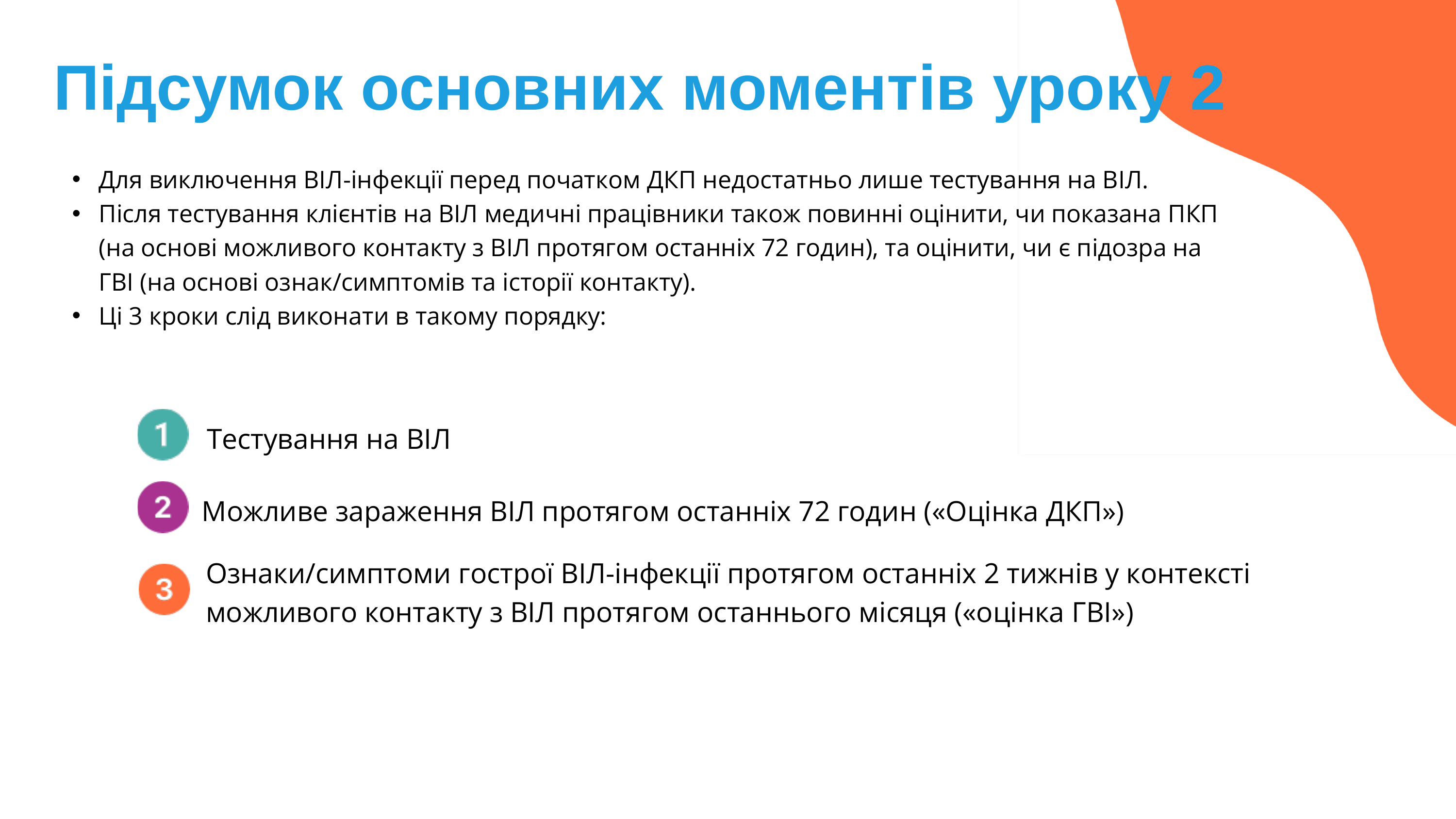

Підсумок основних моментів уроку 2
Для виключення ВІЛ-інфекції перед початком ДКП недостатньо лише тестування на ВІЛ.
Після тестування клієнтів на ВІЛ медичні працівники також повинні оцінити, чи показана ПКП (на основі можливого контакту з ВІЛ протягом останніх 72 годин), та оцінити, чи є підозра на ГВI (на основі ознак/симптомів та історії контакту).
Ці 3 кроки слід виконати в такому порядку:

Тестування на ВІЛ

Можливе зараження ВІЛ протягом останніх 72 годин («Оцінка ДКП»)
Ознаки/симптоми гострої ВІЛ-інфекції протягом останніх 2 тижнів у контексті можливого контакту з ВІЛ протягом останнього місяця («оцінка ГВI»)